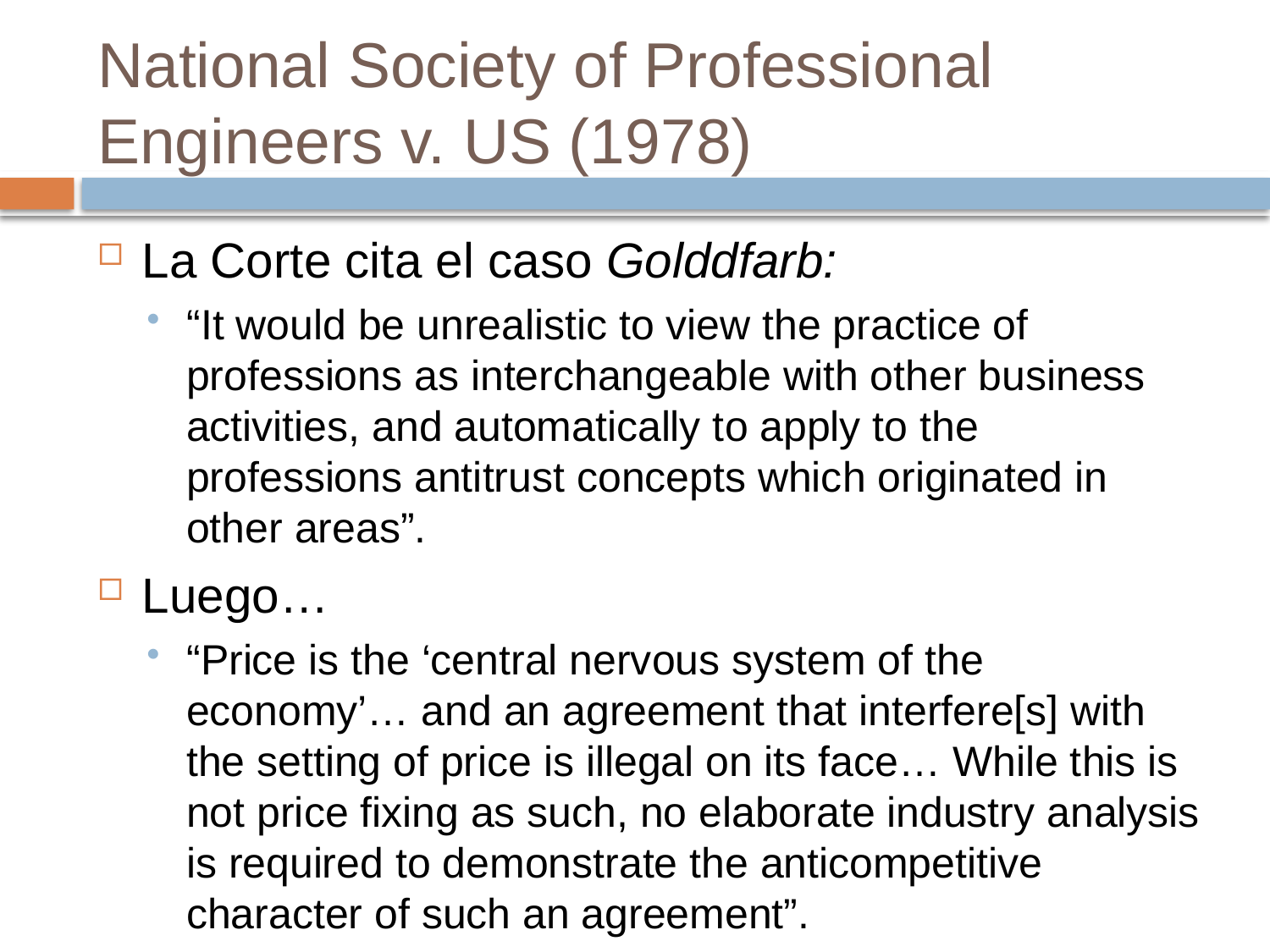

# National Society of Professional Engineers v. US (1978)
La Corte cita el caso Golddfarb:
“It would be unrealistic to view the practice of professions as interchangeable with other business activities, and automatically to apply to the professions antitrust concepts which originated in other areas”.
Luego…
“Price is the ‘central nervous system of the economy’… and an agreement that interfere[s] with the setting of price is illegal on its face… While this is not price fixing as such, no elaborate industry analysis is required to demonstrate the anticompetitive character of such an agreement”.